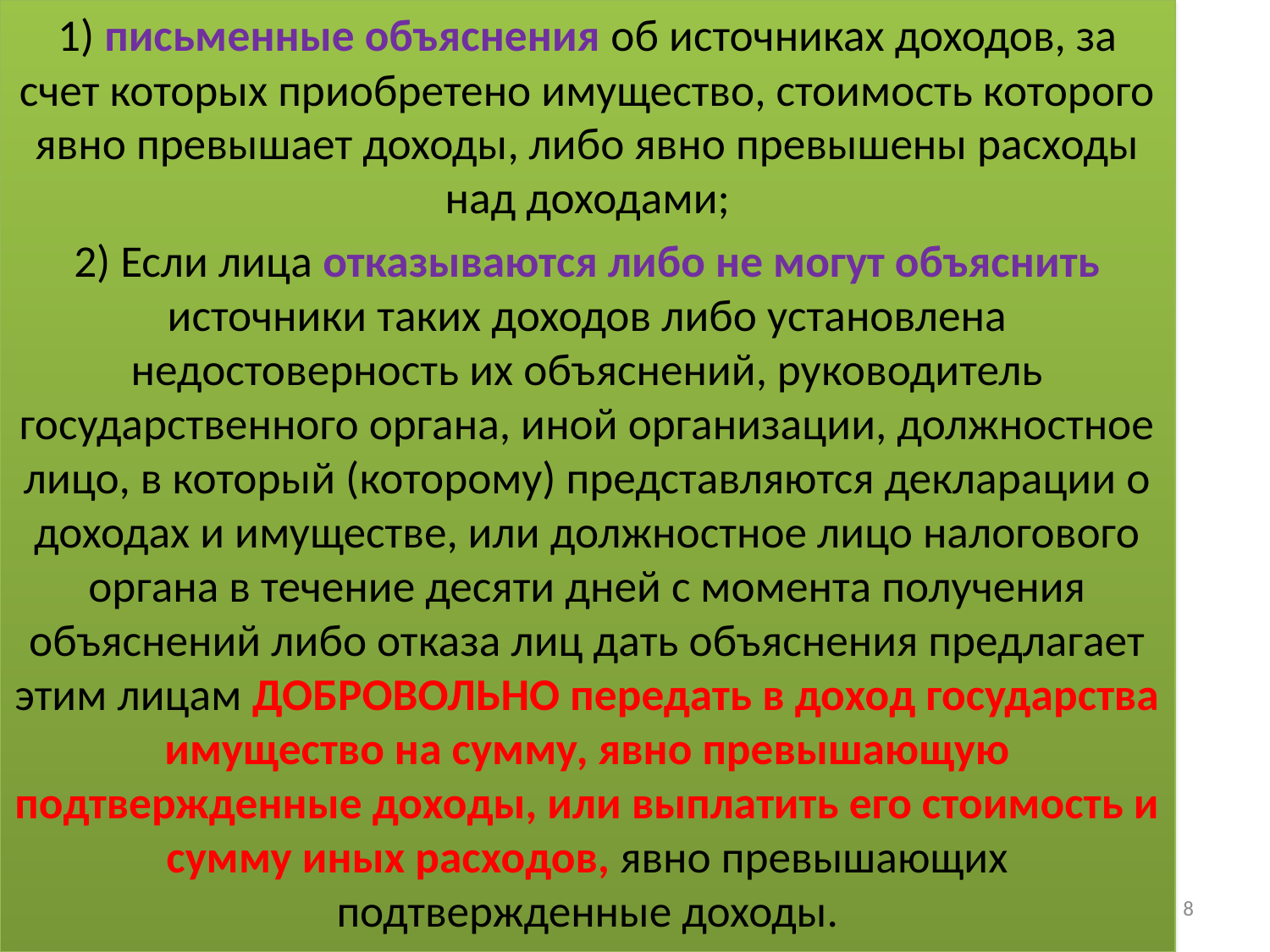

1) письменные объяснения об источниках доходов, за счет которых приобретено имущество, стоимость которого явно превышает доходы, либо явно превышены расходы над доходами;
2) Если лица отказываются либо не могут объяснить источники таких доходов либо установлена недостоверность их объяснений, руководитель государственного органа, иной организации, должностное лицо, в который (которому) представляются декларации о доходах и имуществе, или должностное лицо налогового органа в течение десяти дней с момента получения объяснений либо отказа лиц дать объяснения предлагает этим лицам ДОБРОВОЛЬНО передать в доход государства имущество на сумму, явно превышающую подтвержденные доходы, или выплатить его стоимость и сумму иных расходов, явно превышающих подтвержденные доходы.
#
8